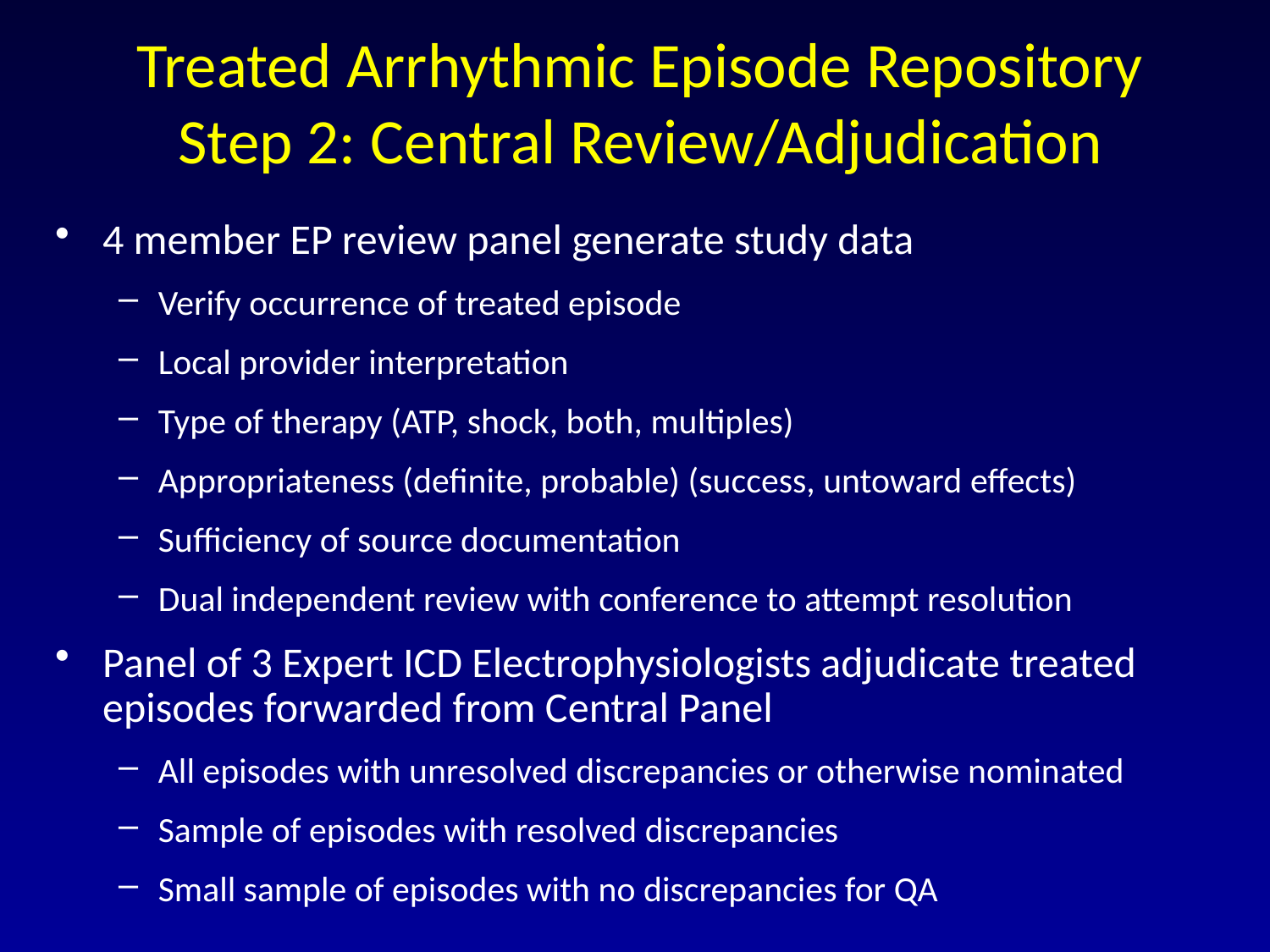

# Treated Arrhythmic Episode Repository Step 2: Central Review/Adjudication
4 member EP review panel generate study data
Verify occurrence of treated episode
Local provider interpretation
Type of therapy (ATP, shock, both, multiples)
Appropriateness (definite, probable) (success, untoward effects)
Sufficiency of source documentation
Dual independent review with conference to attempt resolution
Panel of 3 Expert ICD Electrophysiologists adjudicate treated episodes forwarded from Central Panel
All episodes with unresolved discrepancies or otherwise nominated
Sample of episodes with resolved discrepancies
Small sample of episodes with no discrepancies for QA